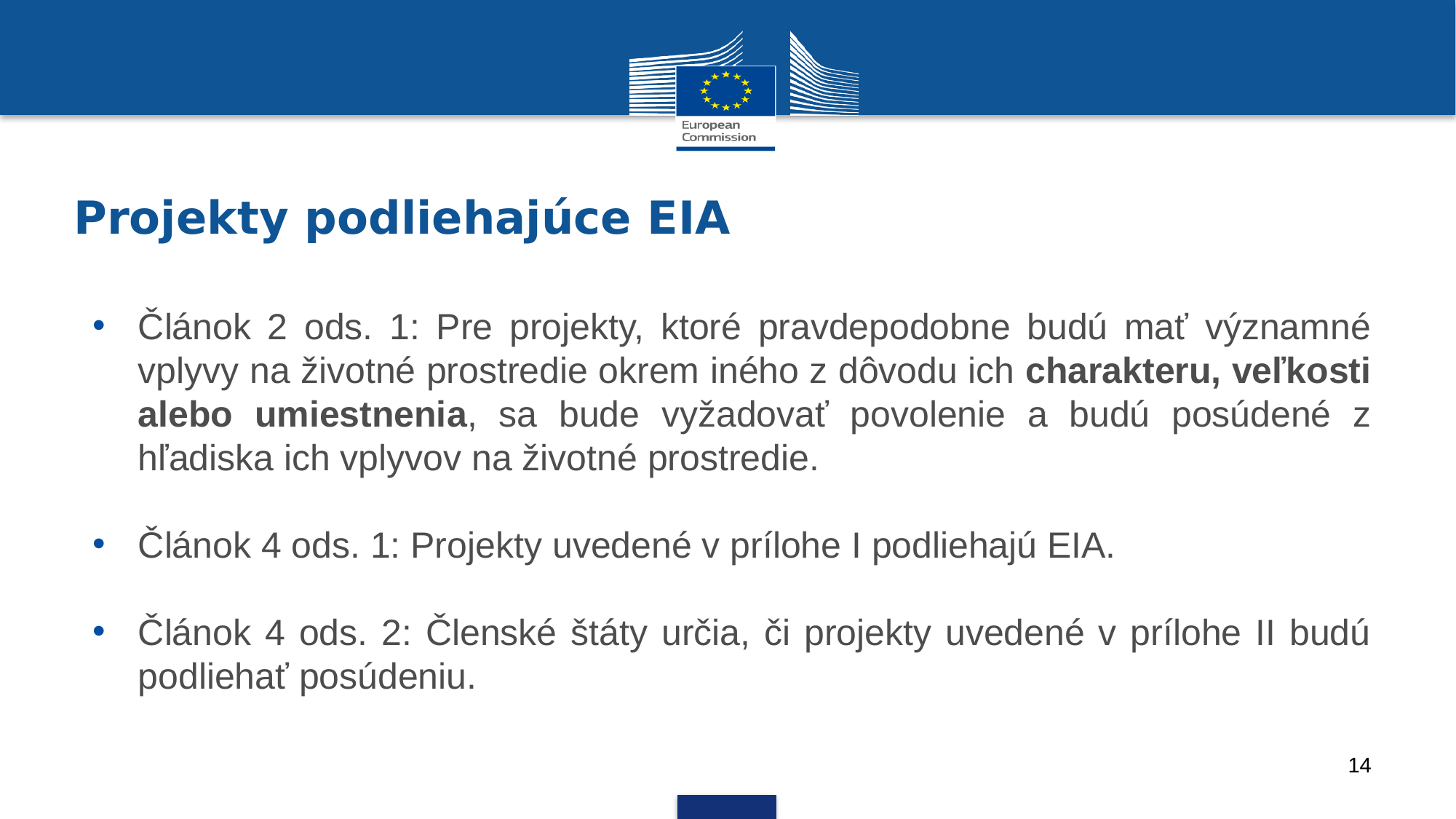

# Projekty podliehajúce EIA
Článok 2 ods. 1: Pre projekty, ktoré pravdepodobne budú mať významné vplyvy na životné prostredie okrem iného z dôvodu ich charakteru, veľkosti alebo umiestnenia, sa bude vyžadovať povolenie a budú posúdené z hľadiska ich vplyvov na životné prostredie.

Článok 4 ods. 1: Projekty uvedené v prílohe I podliehajú EIA.

Článok 4 ods. 2: Členské štáty určia, či projekty uvedené v prílohe II budú podliehať posúdeniu.

14